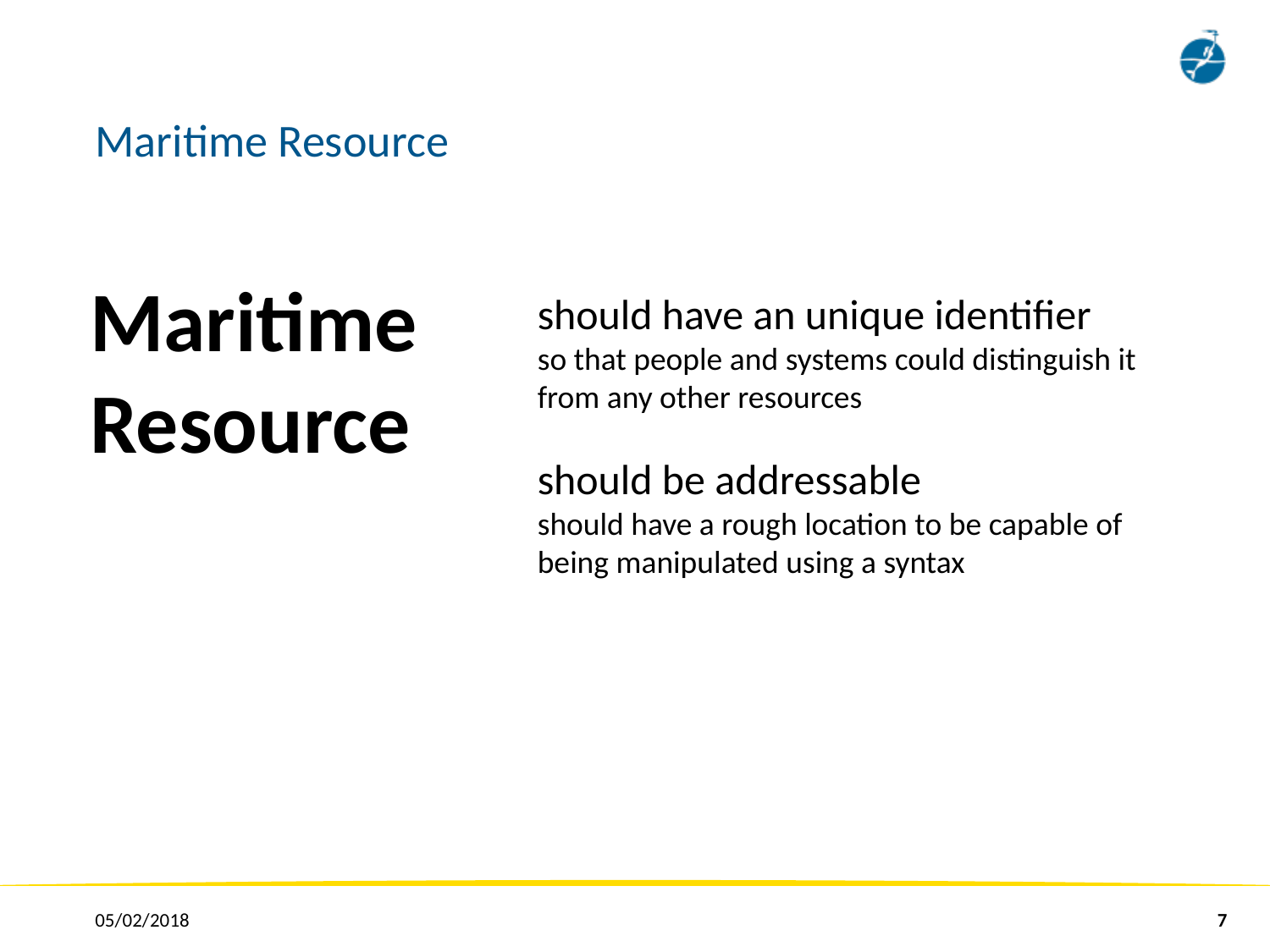

# Maritime Resource
Maritime
Resource
should have an unique identifier
so that people and systems could distinguish it from any other resources

should be addressable
should have a rough location to be capable of being manipulated using a syntax

05/02/2018
7